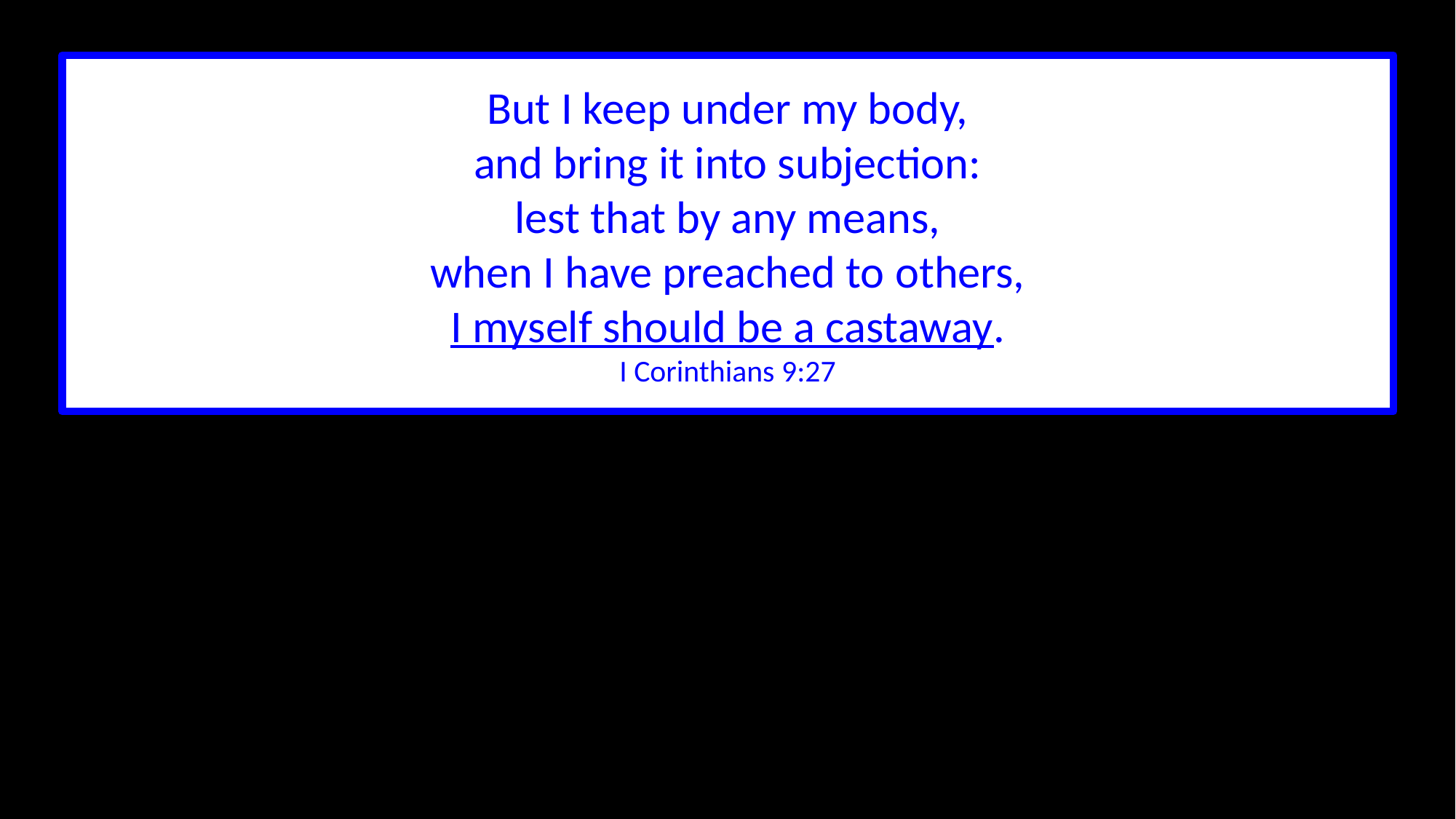

But I keep under my body,
and bring it into subjection:
lest that by any means,
when I have preached to others,
I myself should be a castaway.
I Corinthians 9:27